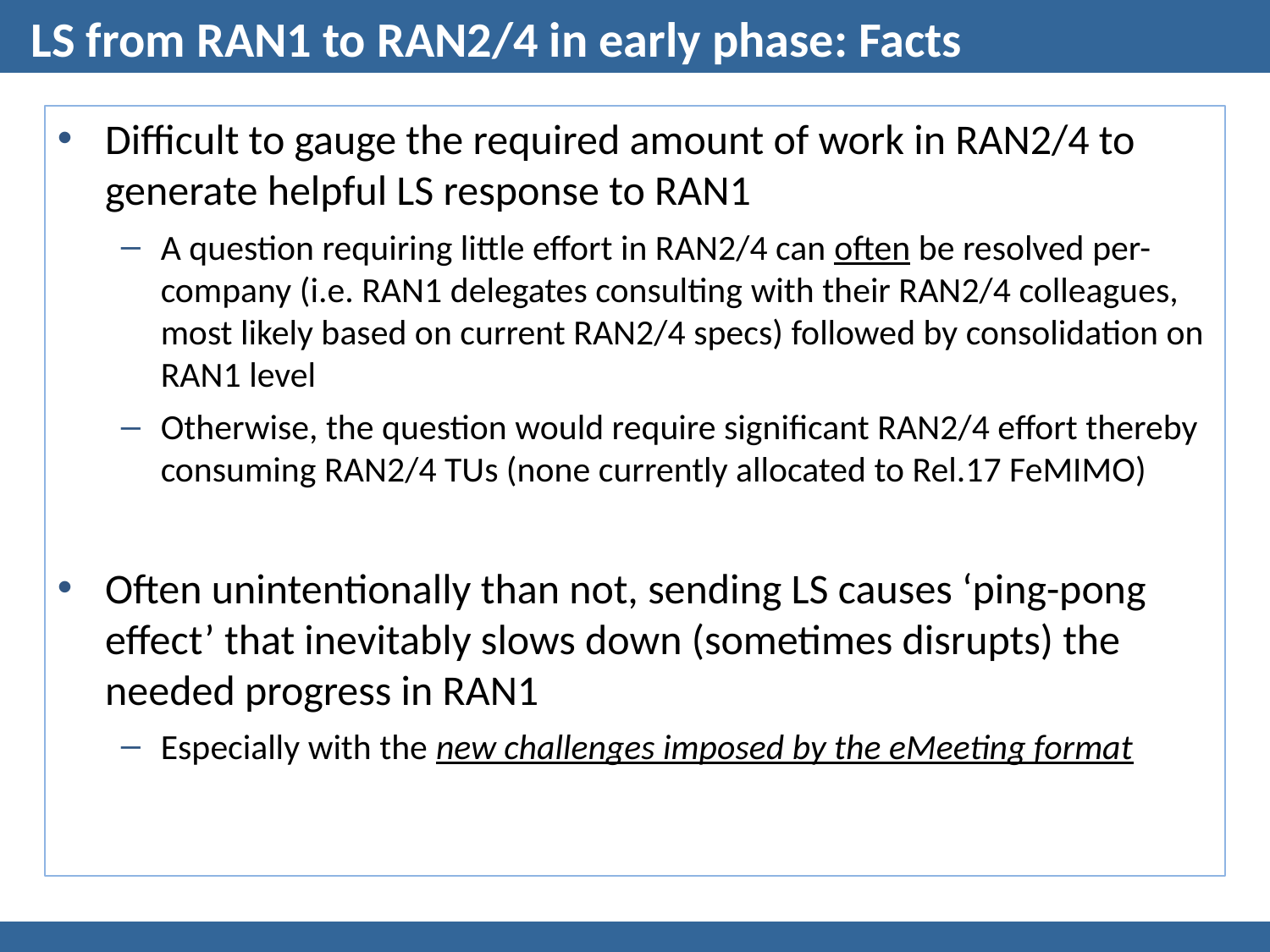

# LS from RAN1 to RAN2/4 in early phase: Facts
Difficult to gauge the required amount of work in RAN2/4 to generate helpful LS response to RAN1
A question requiring little effort in RAN2/4 can often be resolved per-company (i.e. RAN1 delegates consulting with their RAN2/4 colleagues, most likely based on current RAN2/4 specs) followed by consolidation on RAN1 level
Otherwise, the question would require significant RAN2/4 effort thereby consuming RAN2/4 TUs (none currently allocated to Rel.17 FeMIMO)

Often unintentionally than not, sending LS causes ‘ping-pong effect’ that inevitably slows down (sometimes disrupts) the needed progress in RAN1
Especially with the new challenges imposed by the eMeeting format